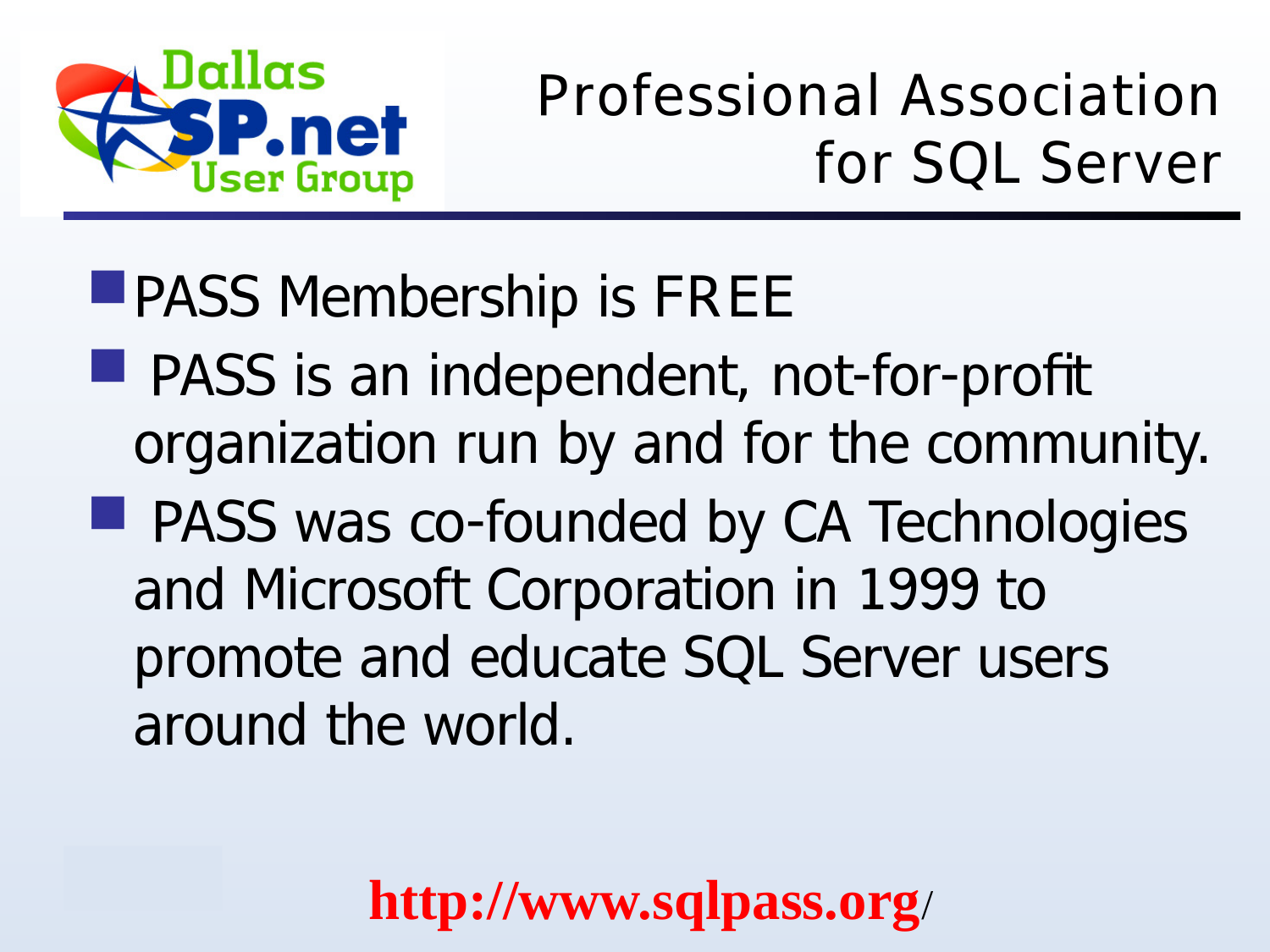

# Professional Association for SQL Server
PASS Membership is FREE
 PASS is an independent, not-for-profit organization run by and for the community.
 PASS was co-founded by CA Technologies and Microsoft Corporation in 1999 to promote and educate SQL Server users around the world.
http://www.sqlpass.org/